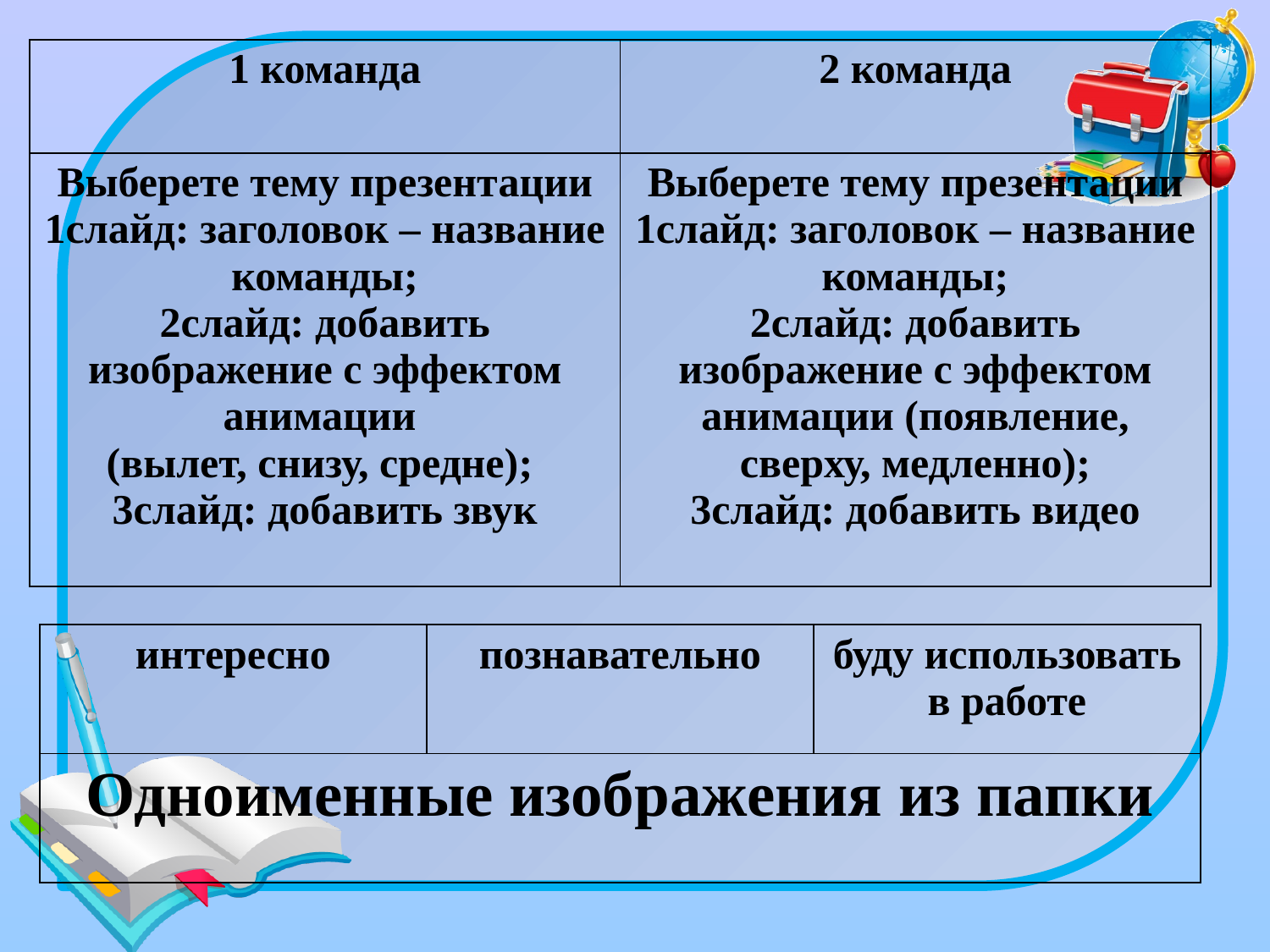

| 1 команда | 2 команда |
| --- | --- |
| Выберете тему презентации 1слайд: заголовок – название команды; 2слайд: добавить изображение с эффектом анимации (вылет, снизу, средне); 3слайд: добавить звук | Выберете тему презентации 1слайд: заголовок – название команды; 2слайд: добавить изображение с эффектом анимации (появление, сверху, медленно); 3слайд: добавить видео |
| интересно | познавательно | буду использовать в работе |
| --- | --- | --- |
| Одноименные изображения из папки |  |  |